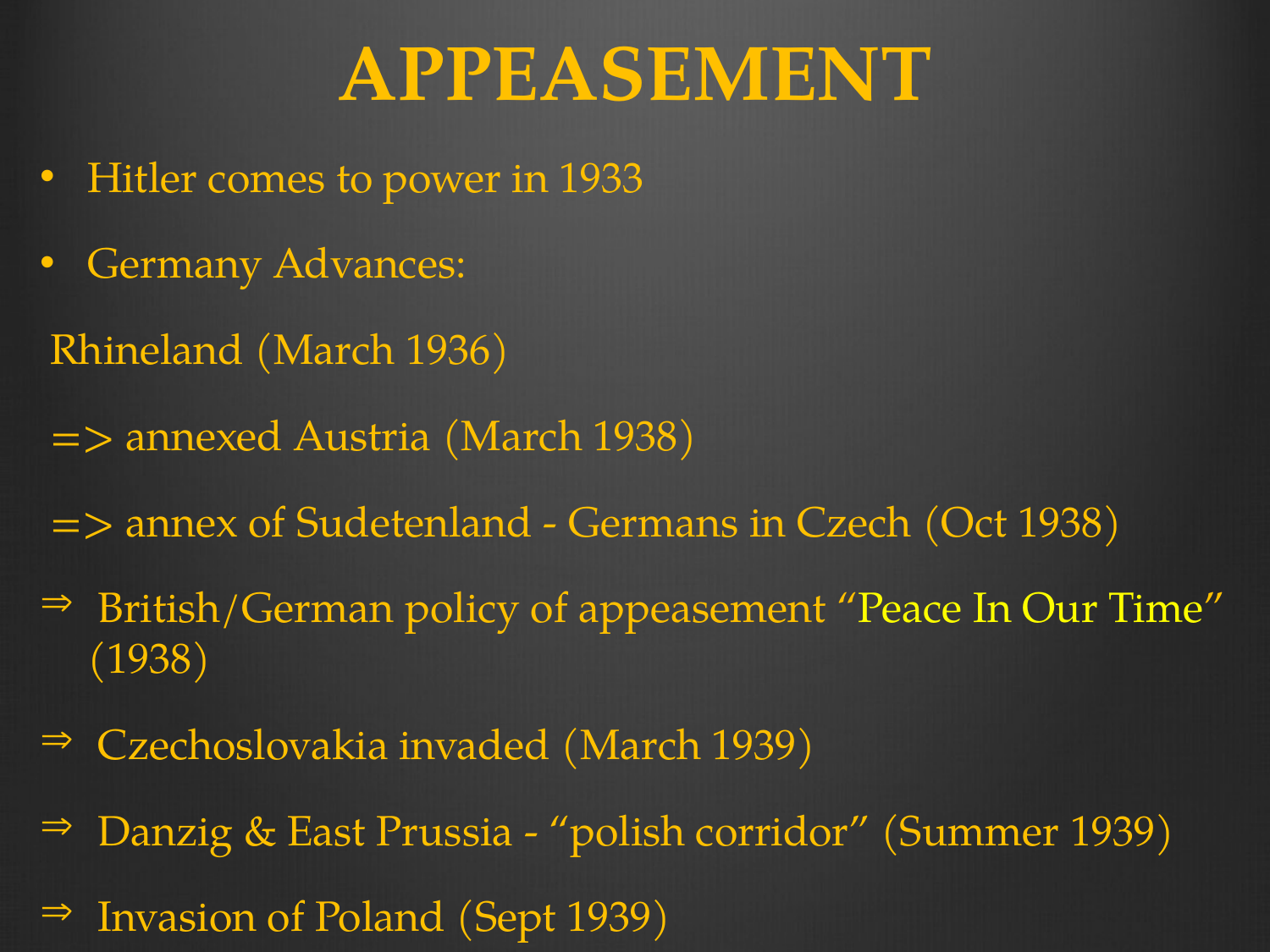

# APPEASEMENT
Hitler comes to power in 1933
Germany Advances:
 Rhineland (March 1936)
 => annexed Austria (March 1938)
 => annex of Sudetenland - Germans in Czech (Oct 1938)
 British/German policy of appeasement “Peace In Our Time” (1938)
 Czechoslovakia invaded (March 1939)
 Danzig & East Prussia - “polish corridor” (Summer 1939)
 Invasion of Poland (Sept 1939)